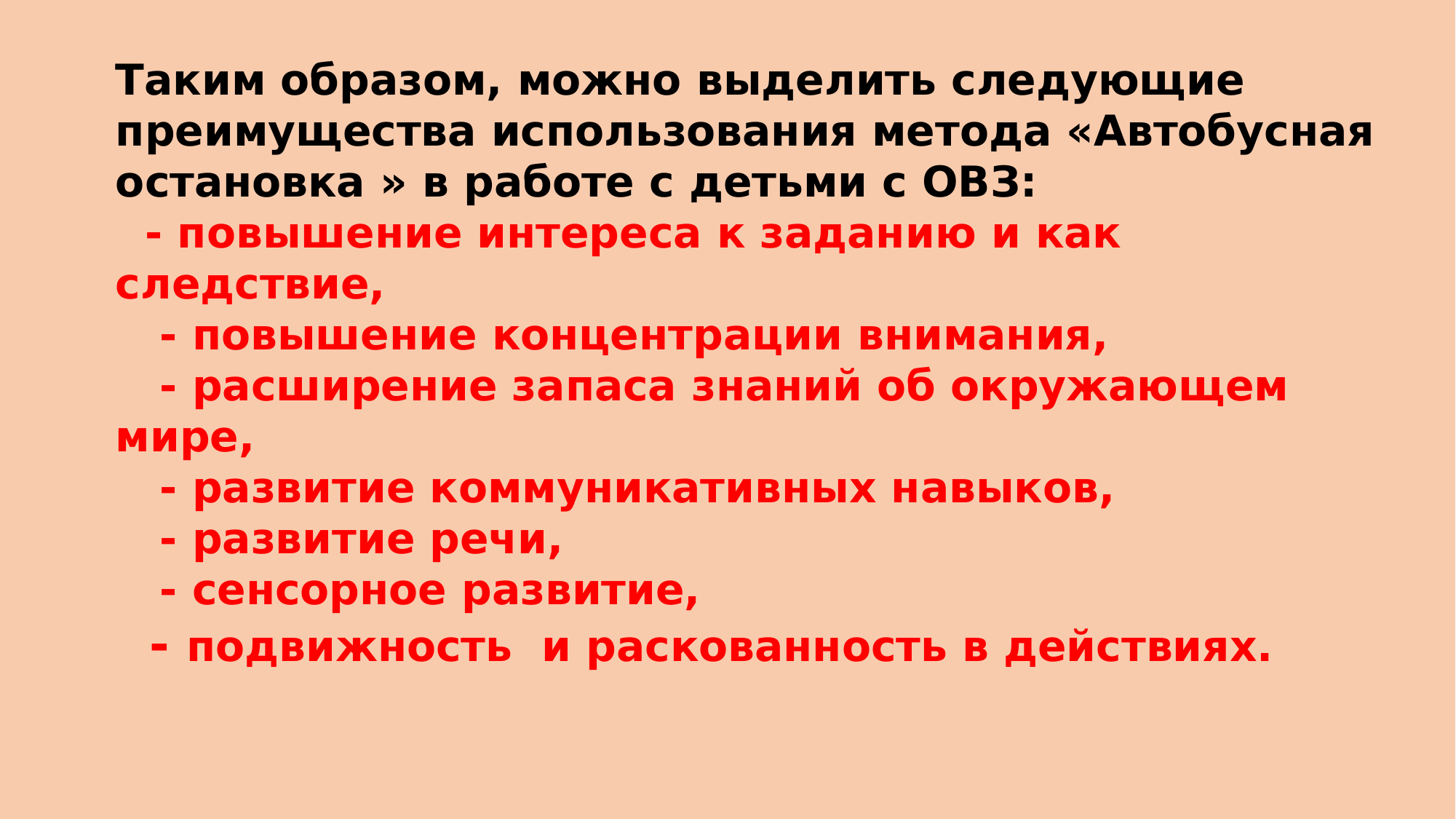

Таким образом, можно выделить следующие преимущества использования метода «Автобусная остановка » в работе с детьми с ОВЗ:
  - повышение интереса к заданию и как следствие,
   - повышение концентрации внимания,
   - расширение запаса знаний об окружающем мире,
   - развитие коммуникативных навыков,
   - развитие речи,
   - сенсорное развитие,
  - подвижность  и раскованность в действиях.